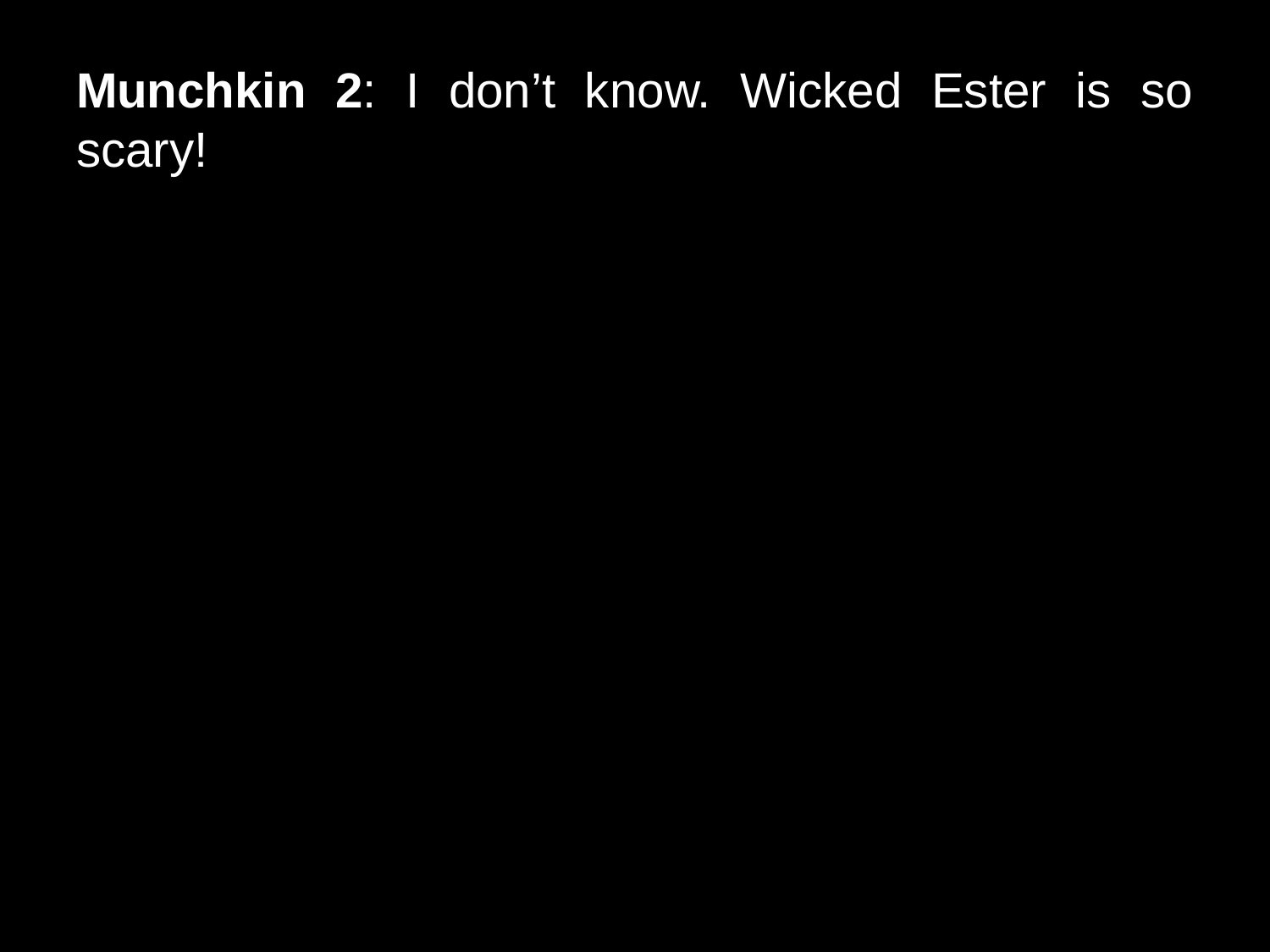

# Munchkin 2: I don’t know. Wicked Ester is so scary!